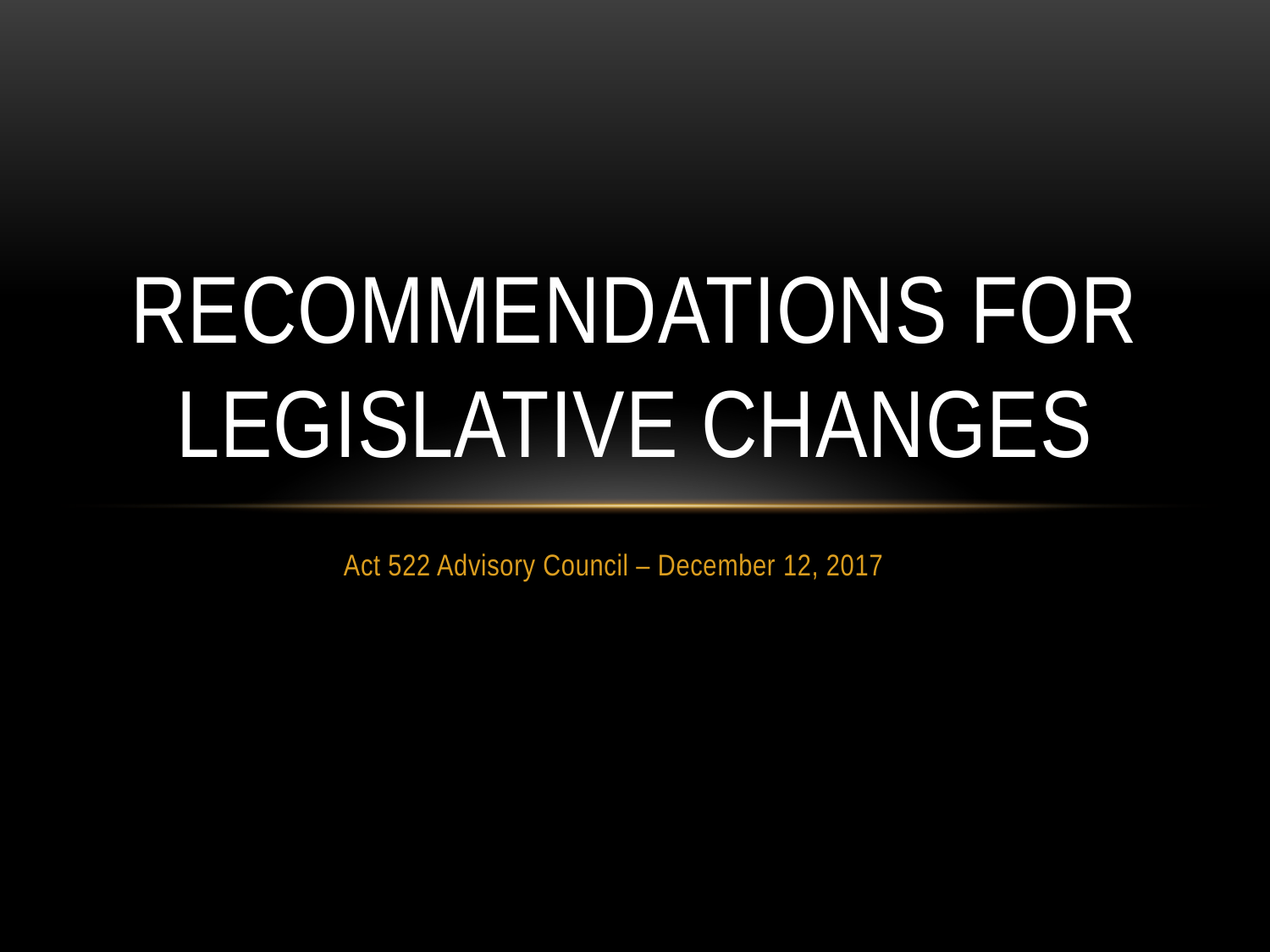

# Recommendations for Legislative Changes
Act 522 Advisory Council – December 12, 2017